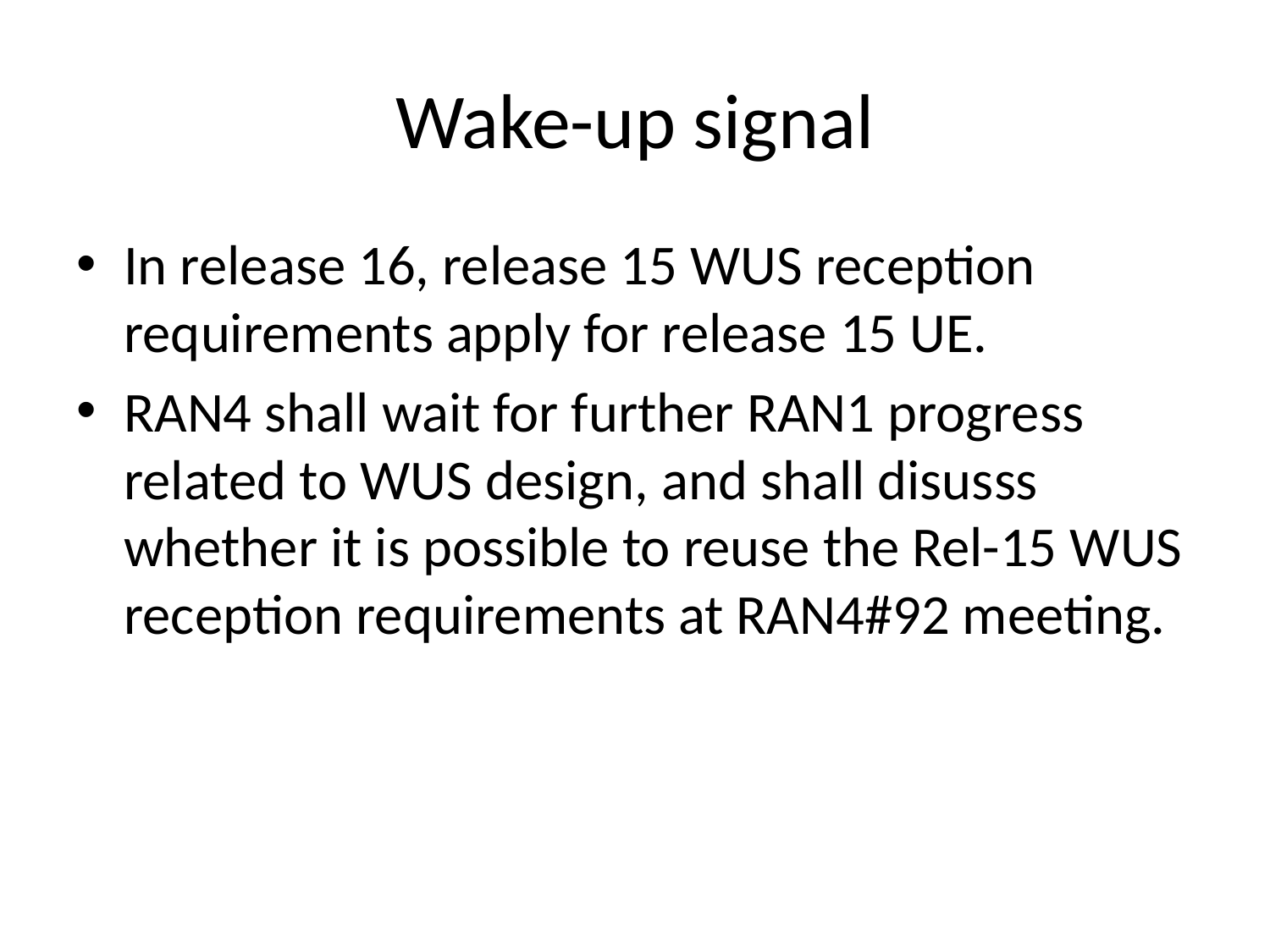

# Wake-up signal
In release 16, release 15 WUS reception requirements apply for release 15 UE.
RAN4 shall wait for further RAN1 progress  related to WUS design, and shall disusss whether it is possible to reuse the Rel-15 WUS reception requirements at RAN4#92 meeting.